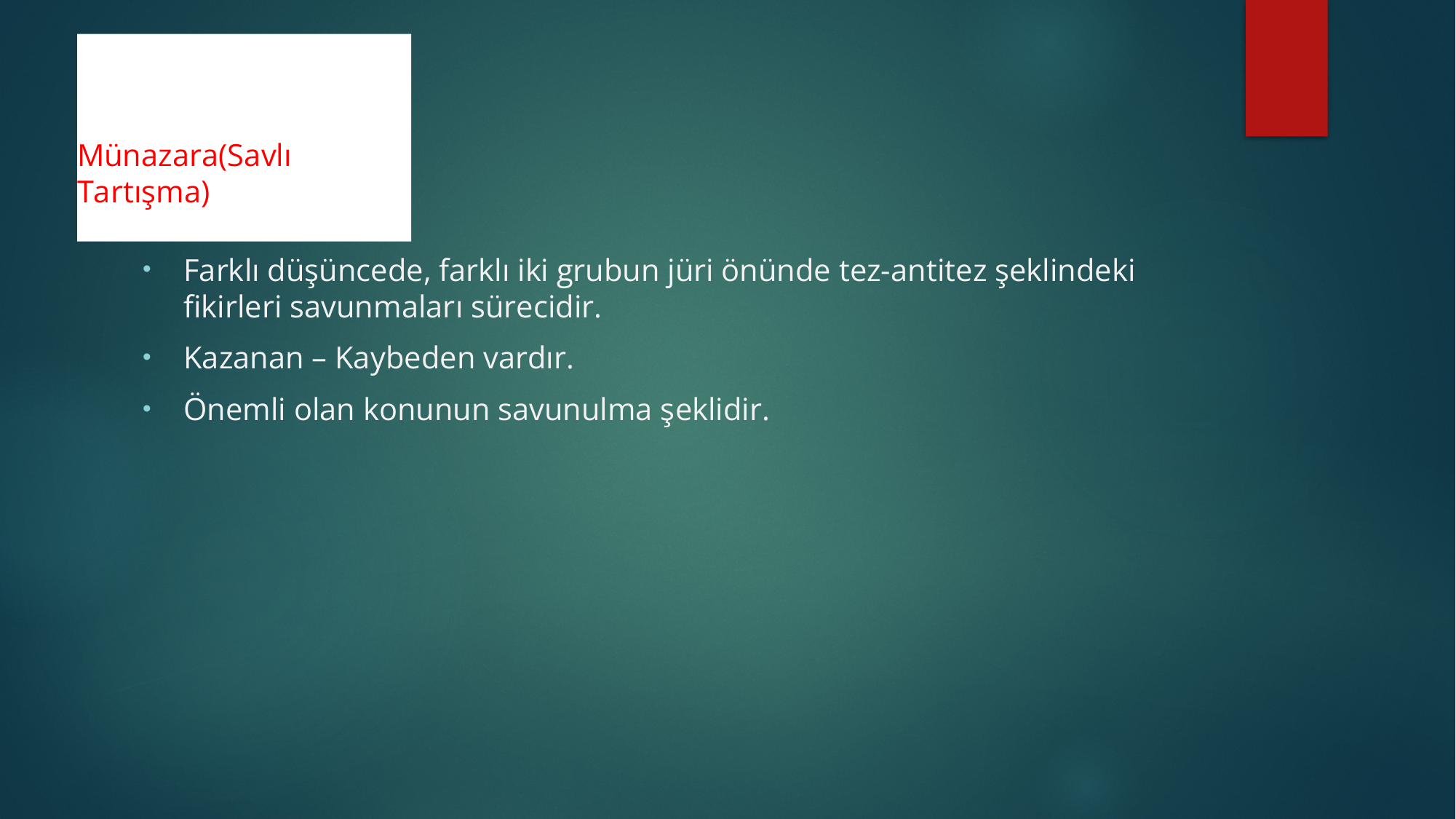

# Münazara(Savlı Tartışma)

Farklı düşüncede, farklı iki grubun jüri önünde tez-antitez şeklindeki fikirleri savunmaları sürecidir.
Kazanan – Kaybeden vardır.
Önemli olan konunun savunulma şeklidir.